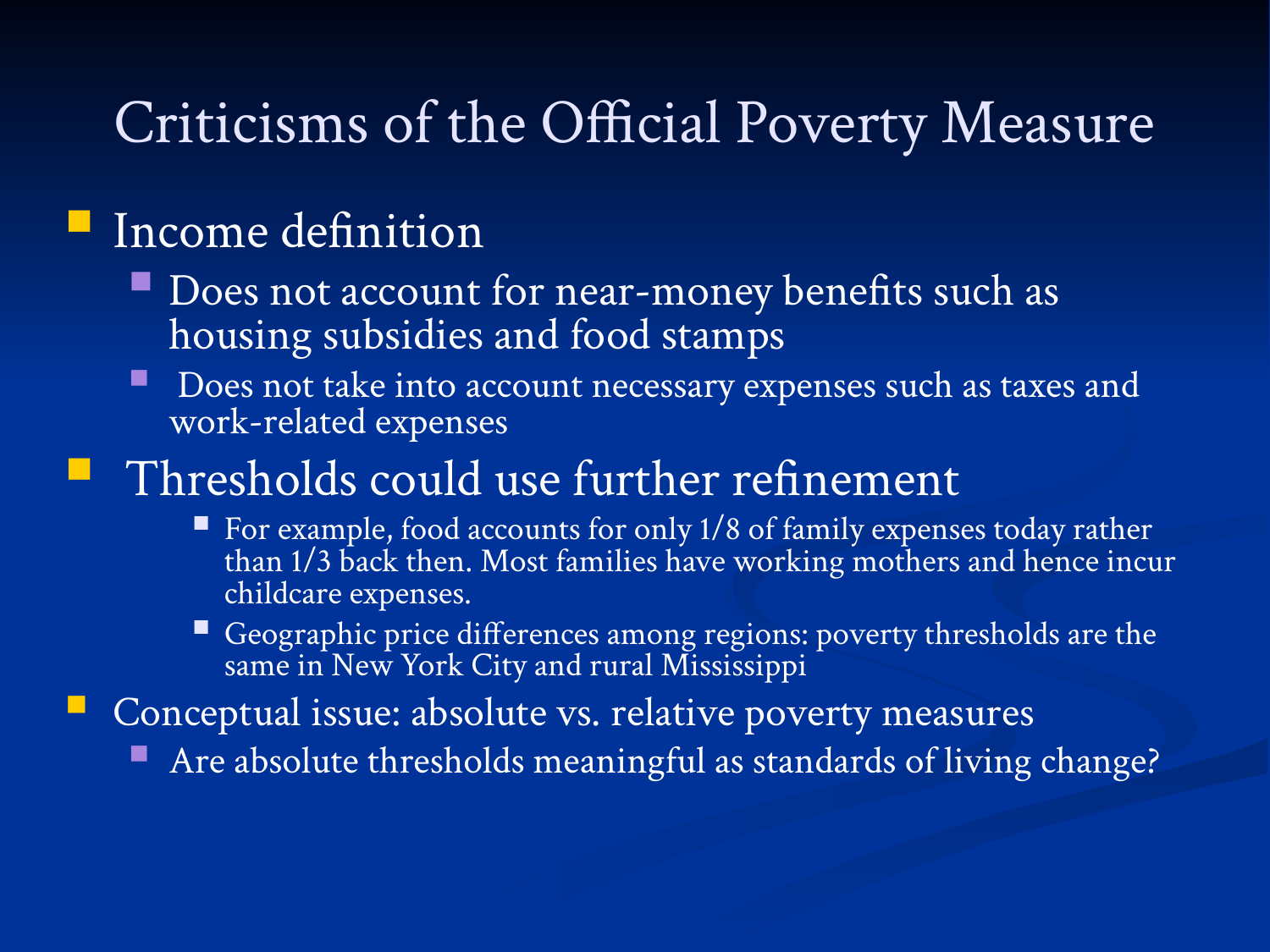

# Criticisms of the Official Poverty Measure

Income definition
Does not account for near-money benefits such as housing subsidies and food stamps
 Does not take into account necessary expenses such as taxes and work-related expenses
 Thresholds could use further refinement
For example, food accounts for only 1/8 of family expenses today rather than 1/3 back then. Most families have working mothers and hence incur childcare expenses.
Geographic price differences among regions: poverty thresholds are the same in New York City and rural Mississippi
Conceptual issue: absolute vs. relative poverty measures
Are absolute thresholds meaningful as standards of living change?